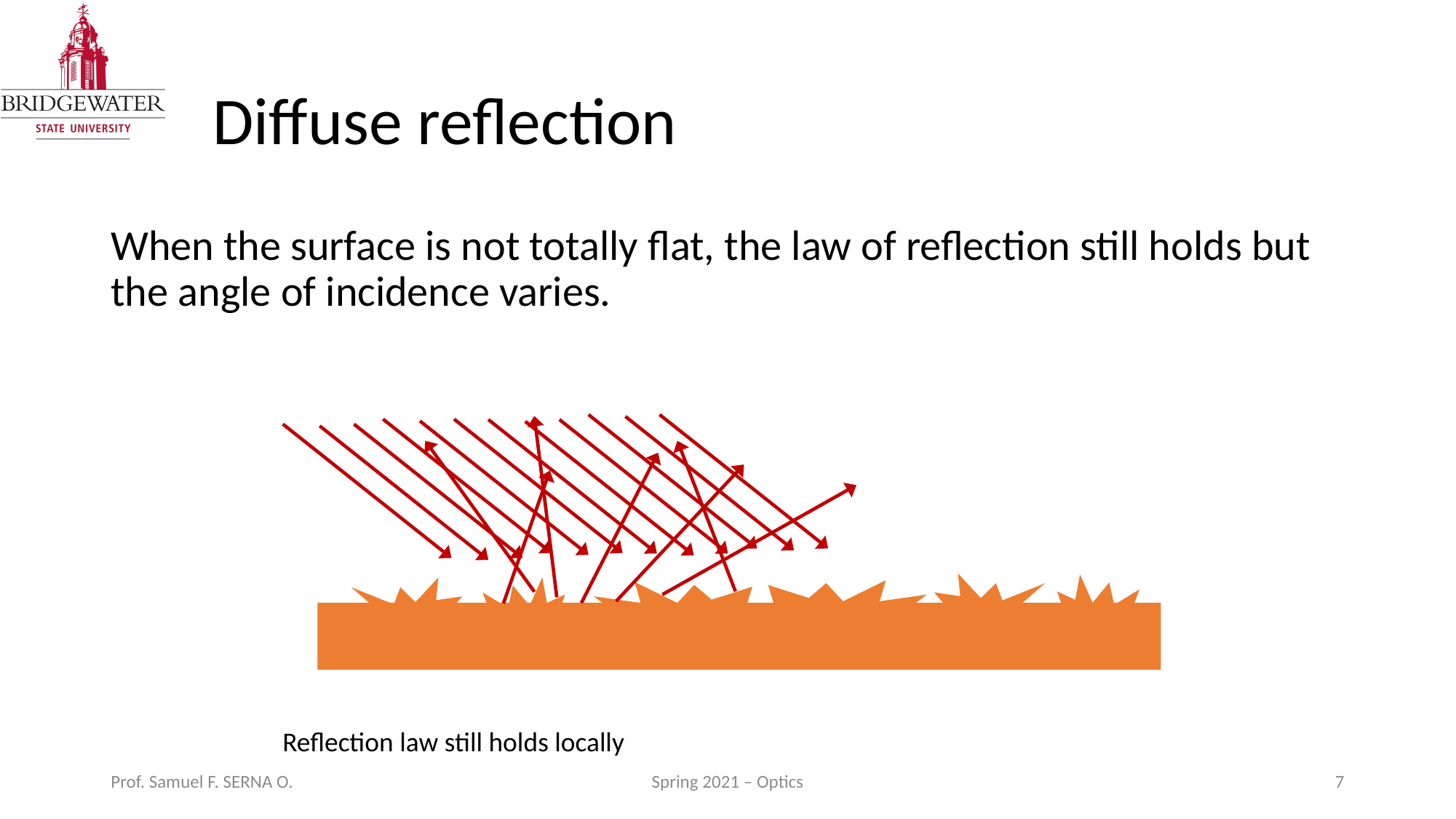

# Diffuse reflection
When the surface is not totally flat, the law of reflection still holds but the angle of incidence varies.

Reflection law still holds locally
Prof. Samuel F. SERNA O.
Spring 2021 – Optics
7